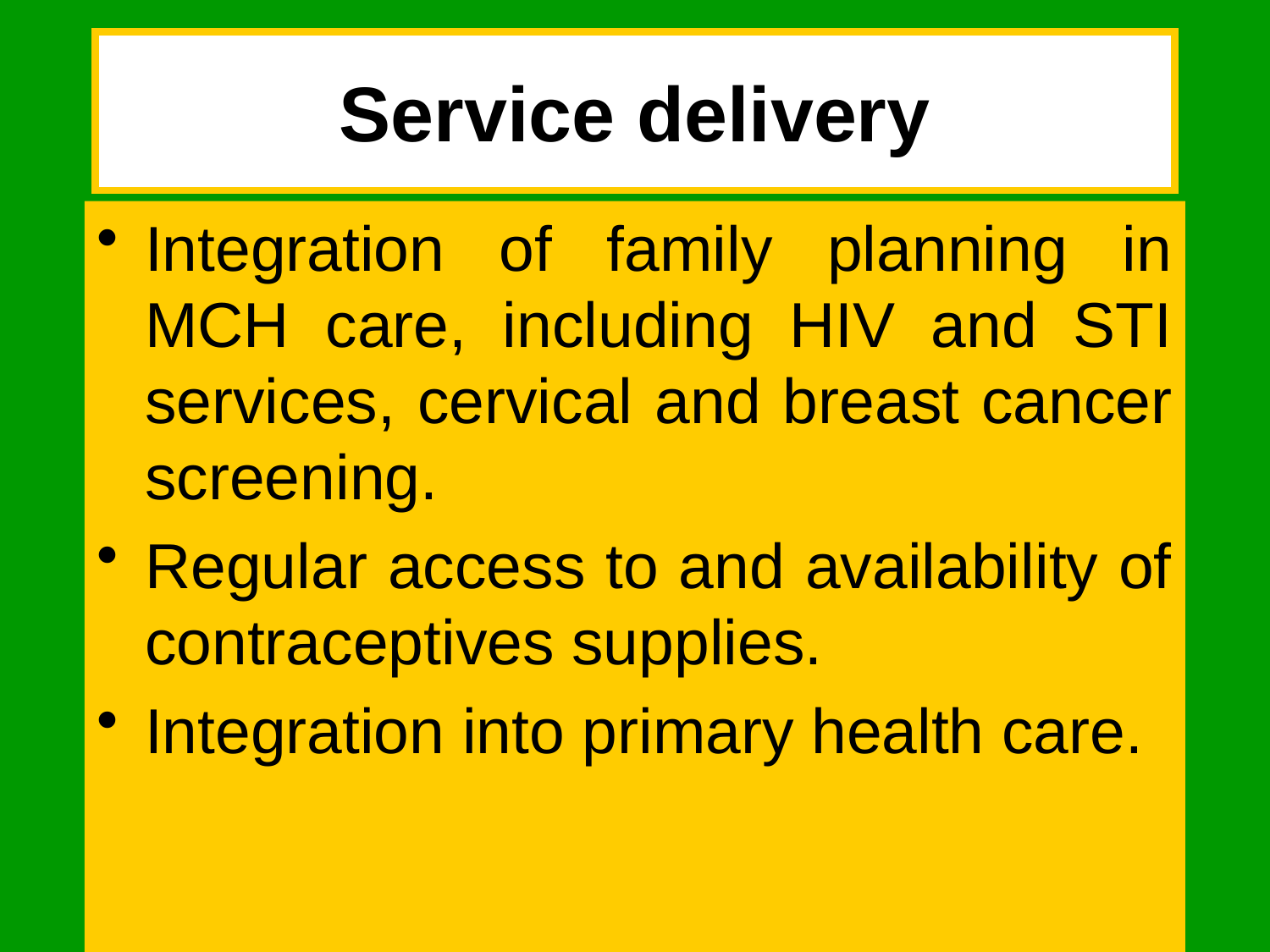

# Service delivery
Integration of family planning in MCH care, including HIV and STI services, cervical and breast cancer screening.
Regular access to and availability of contraceptives supplies.
Integration into primary health care.